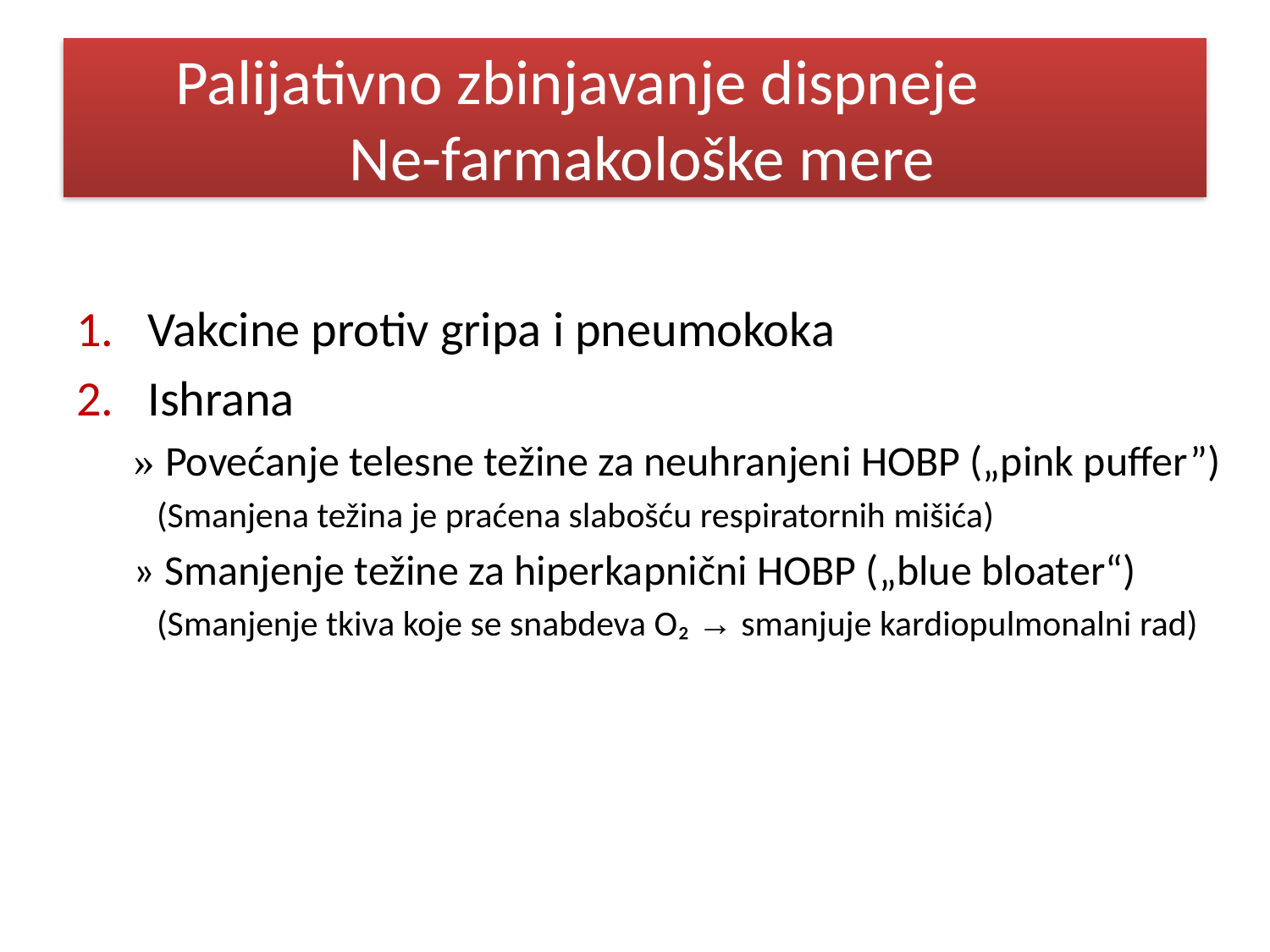

# Palijativno zbinjavanje dispneje Ne-farmakološke mere

Vakcine protiv gripa i pneumokoka
Ishrana
      » Povećanje telesne težine za neuhranjeni HOBP („pink puffer”)
          (Smanjena težina je praćena slabošću respiratornih mišića)
      » Smanjenje težine za hiperkapnični HOBP („blue bloater“)
          (Smanjenje tkiva koje se snabdeva O₂ → smanjuje kardiopulmonalni rad)